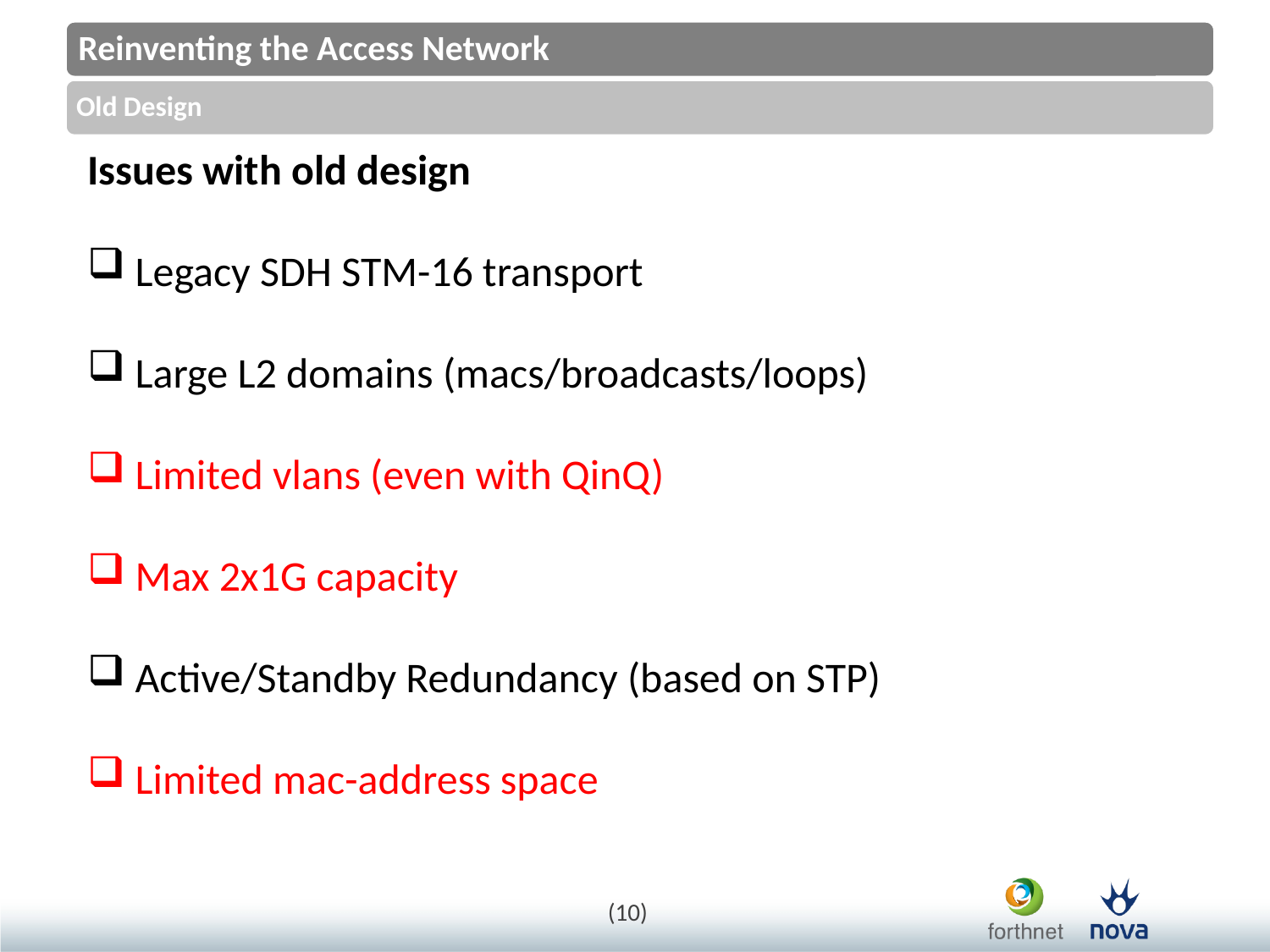

Reinventing the Access Network
Old Design
Issues with old design

 Legacy SDH STM-16 transport

 Large L2 domains (macs/broadcasts/loops)

 Limited vlans (even with QinQ)

 Max 2x1G capacity

 Active/Standby Redundancy (based on STP)

 Limited mac-address space
(10)